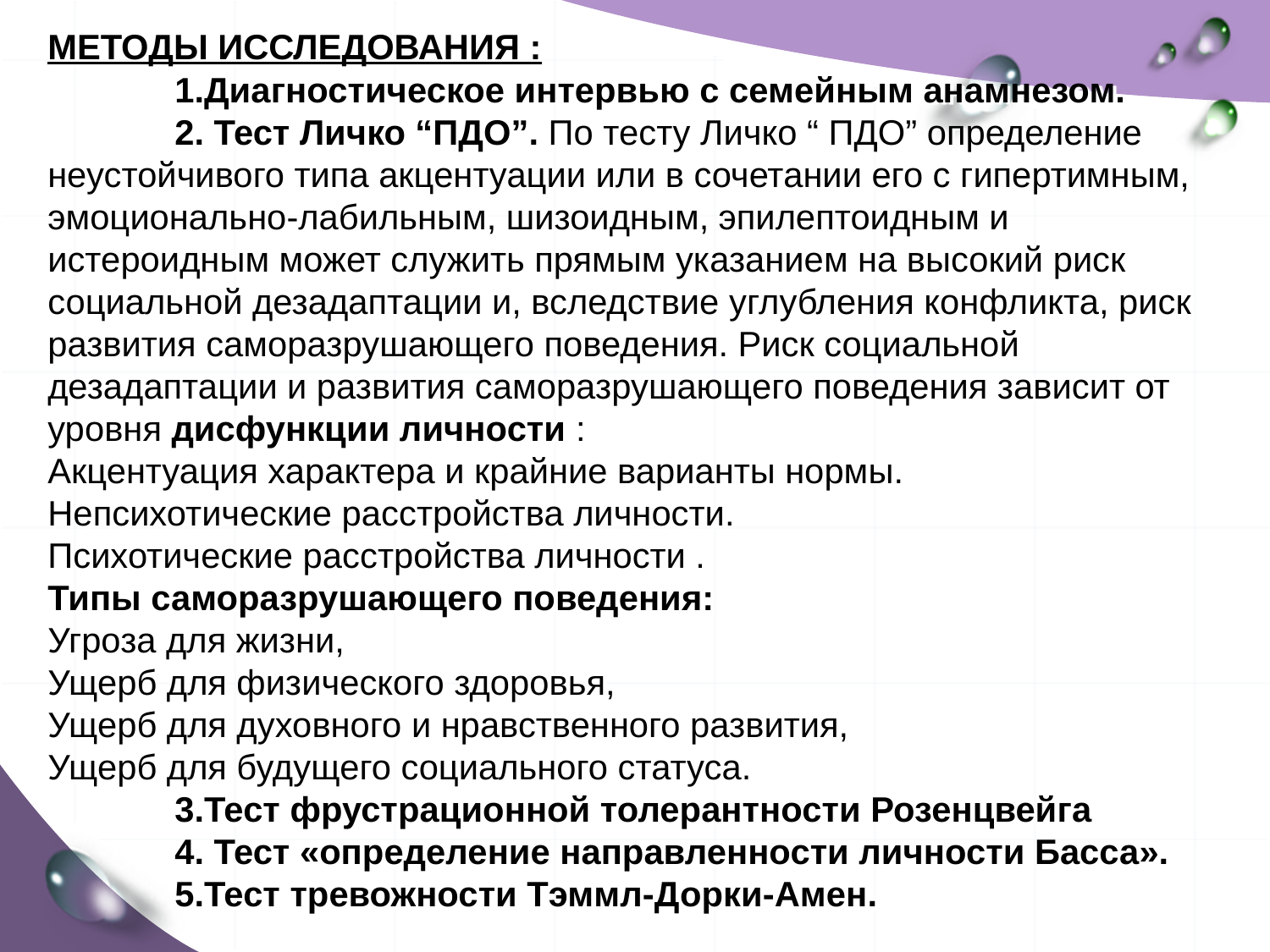

# Методы исследования : 1.Диагностическое интервью с семейным анамнезом. 2. Тест Личко “ПДО”. По тесту Личко “ ПДО” определение неустойчивого типа акцентуации или в сочетании его с гипертимным, эмоционально-лабильным, шизоидным, эпилептоидным и истероидным может служить прямым указанием на высокий риск социальной дезадаптации и, вследствие углубления конфликта, риск развития саморазрушающего поведения. Риск социальной дезадаптации и развития саморазрушающего поведения зависит от уровня дисфункции личности : Акцентуация характера и крайние варианты нормы. Непсихотические расстройства личности. Психотические расстройства личности . Типы саморазрушающего поведения: Угроза для жизни, Ущерб для физического здоровья, Ущерб для духовного и нравственного развития, Ущерб для будущего социального статуса. 3.Тест фрустрационной толерантности Розенцвейга 4. Тест «определение направленности личности Басса». 5.Тест тревожности Тэммл-Дорки-Амен.